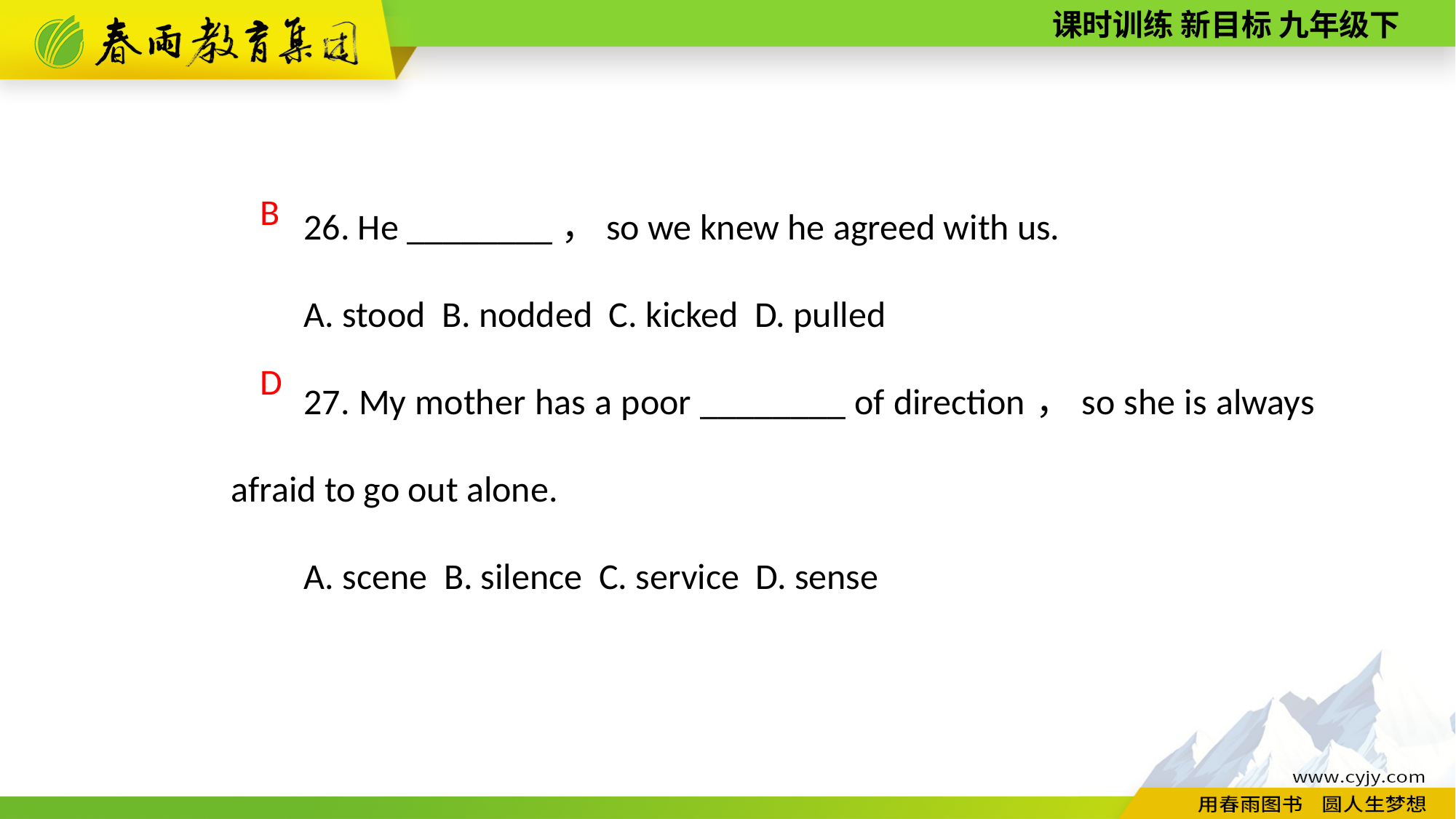

26. He ________，so we knew he agreed with us.
A. stood  B. nodded  C. kicked  D. pulled
27. My mother has a poor ________ of direction，so she is always afraid to go out alone.
A. scene  B. silence  C. service  D. sense
B
D